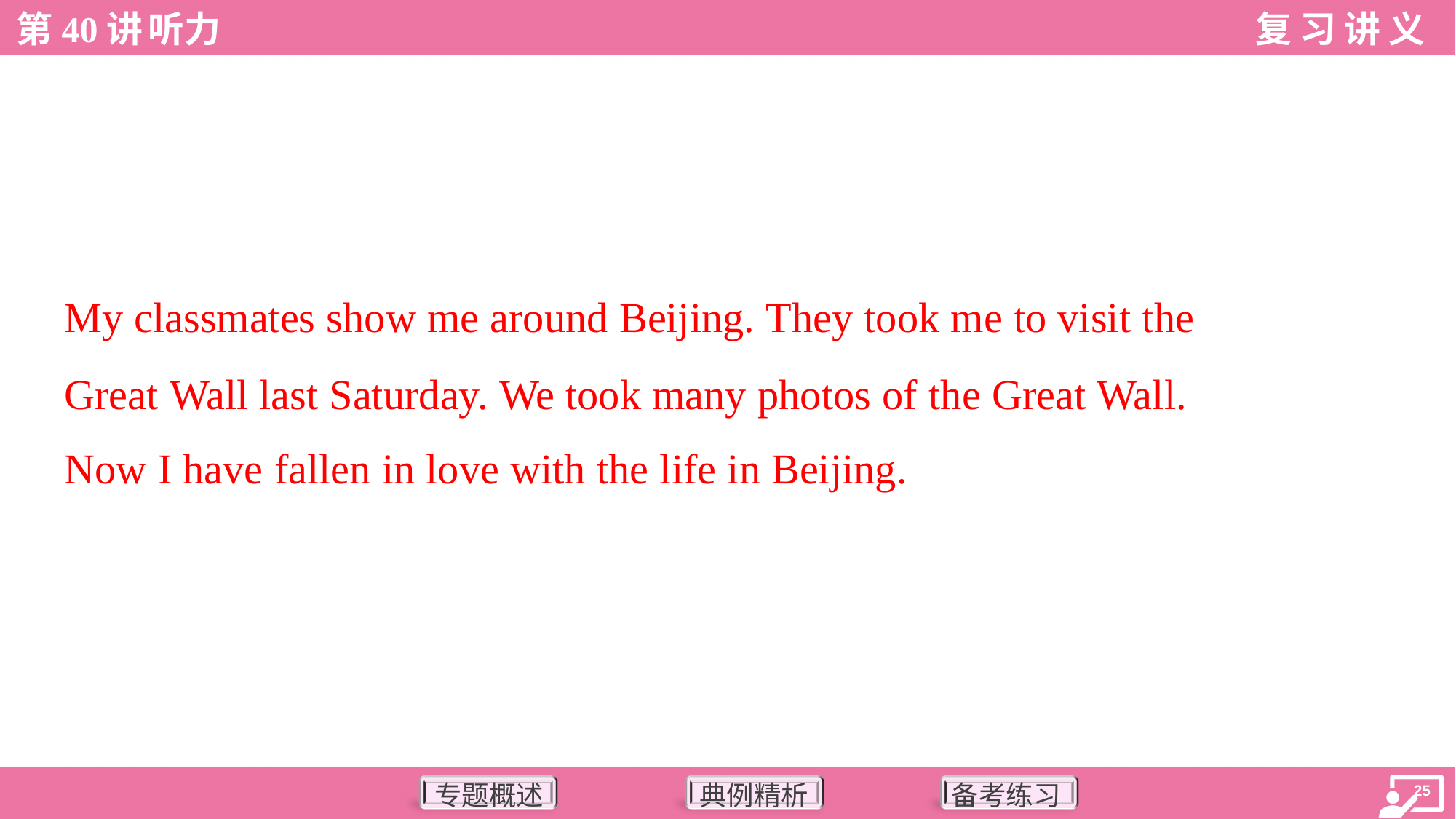

My classmates show me around Beijing. They took me to visit the
Great Wall last Saturday. We took many photos of the Great Wall.
Now I have fallen in love with the life in Beijing.